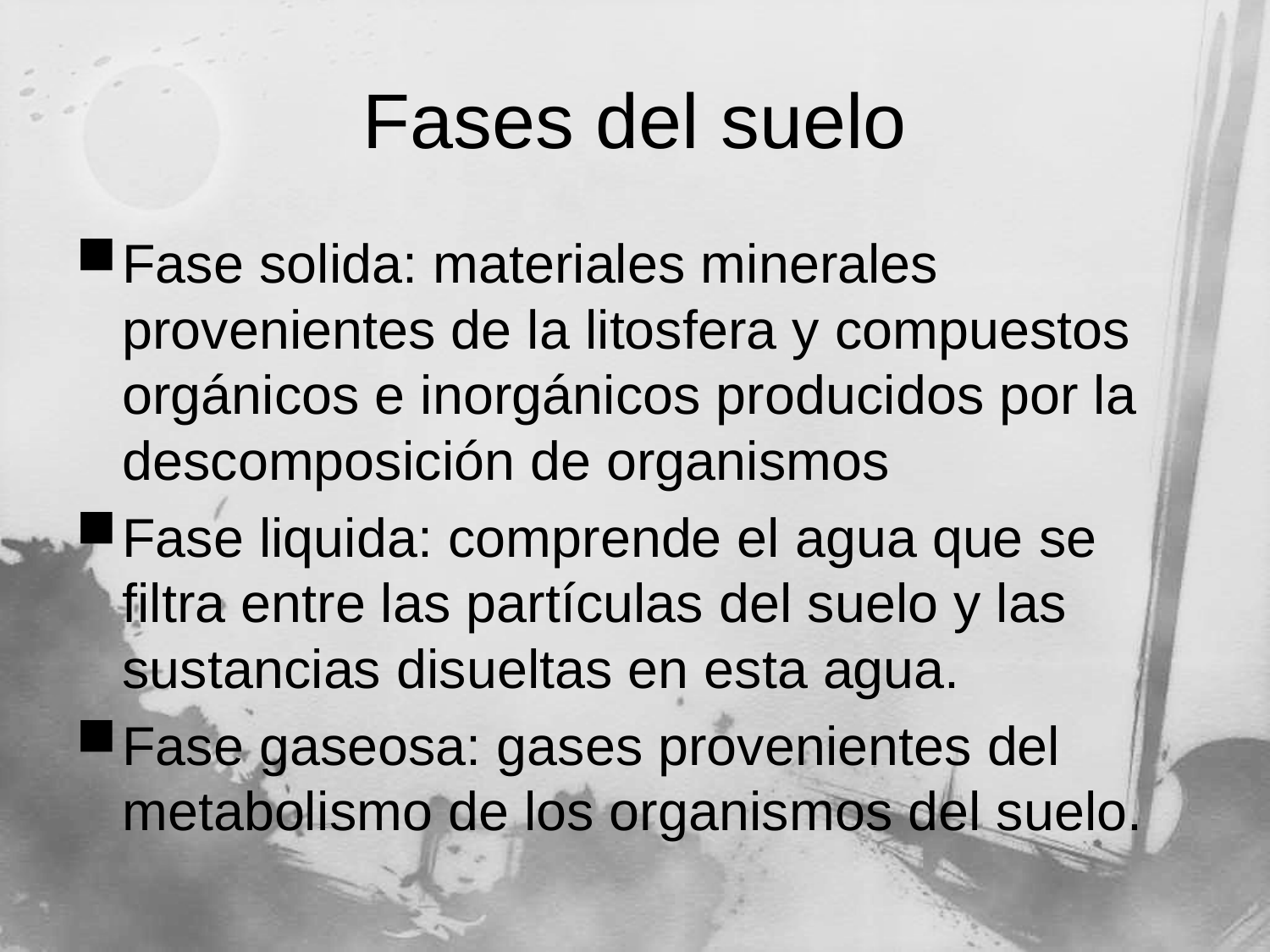

# Fases del suelo
Fase solida: materiales minerales provenientes de la litosfera y compuestos orgánicos e inorgánicos producidos por la descomposición de organismos
Fase liquida: comprende el agua que se filtra entre las partículas del suelo y las sustancias disueltas en esta agua.
Fase gaseosa: gases provenientes del metabolismo de los organismos del suelo.